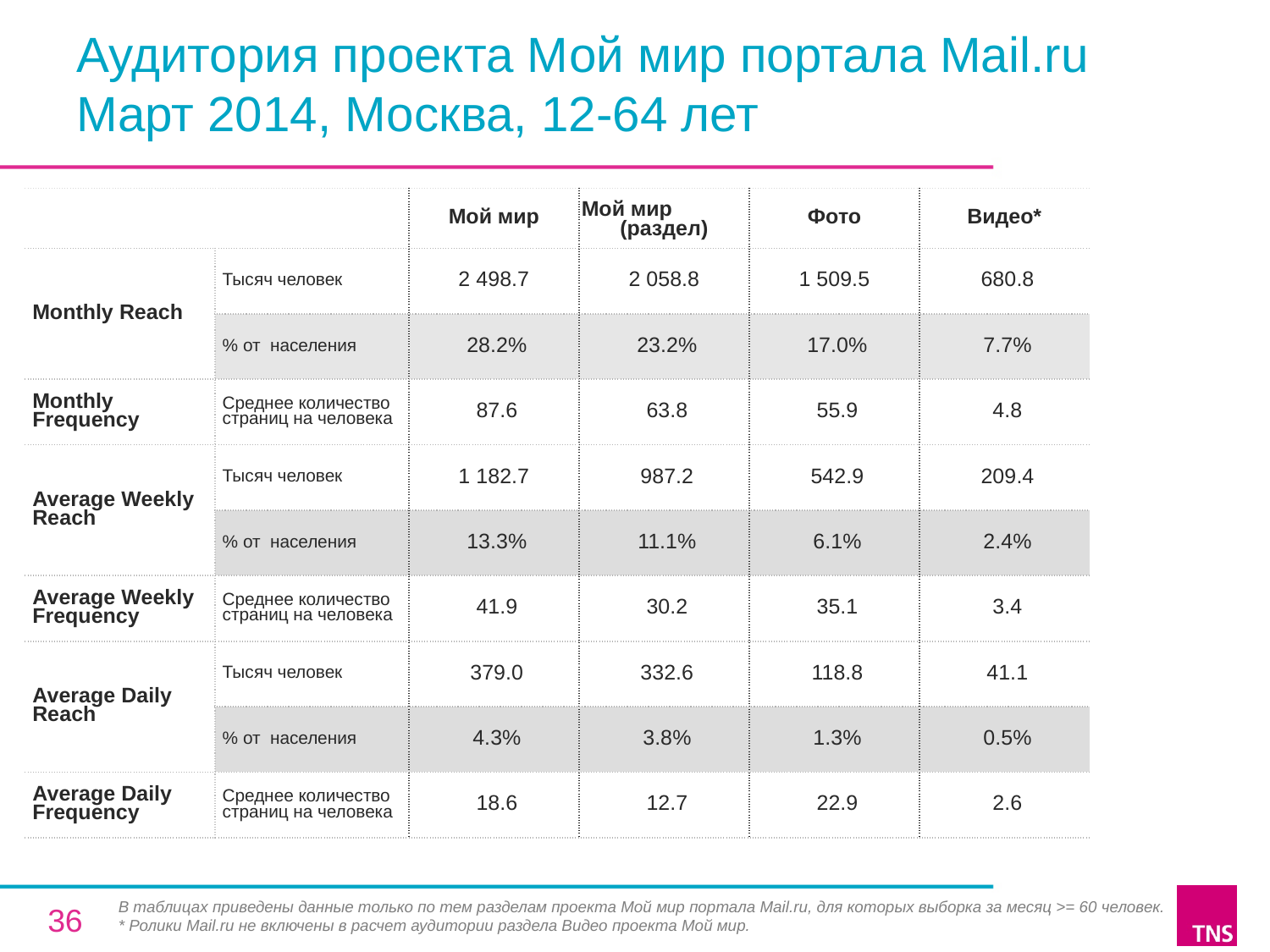

# Аудитория проекта Мой мир портала Mail.ru Март 2014, Москва, 12-64 лет
|  |  | Мой мир | Мой мир (раздел) | Фото | Видео\* |
| --- | --- | --- | --- | --- | --- |
| Monthly Reach | Тысяч человек | 2 498.7 | 2 058.8 | 1 509.5 | 680.8 |
|  | % от населения | 28.2% | 23.2% | 17.0% | 7.7% |
| Monthly Frequency | Среднее количество страниц на человека | 87.6 | 63.8 | 55.9 | 4.8 |
| Average Weekly Reach | Тысяч человек | 1 182.7 | 987.2 | 542.9 | 209.4 |
|  | % от населения | 13.3% | 11.1% | 6.1% | 2.4% |
| Average Weekly Frequency | Среднее количество страниц на человека | 41.9 | 30.2 | 35.1 | 3.4 |
| Average Daily Reach | Тысяч человек | 379.0 | 332.6 | 118.8 | 41.1 |
|  | % от населения | 4.3% | 3.8% | 1.3% | 0.5% |
| Average Daily Frequency | Среднее количество страниц на человека | 18.6 | 12.7 | 22.9 | 2.6 |
В таблицах приведены данные только по тем разделам проекта Мой мир портала Mail.ru, для которых выборка за месяц >= 60 человек.
* Ролики Mail.ru не включены в расчет аудитории раздела Видео проекта Мой мир.
36